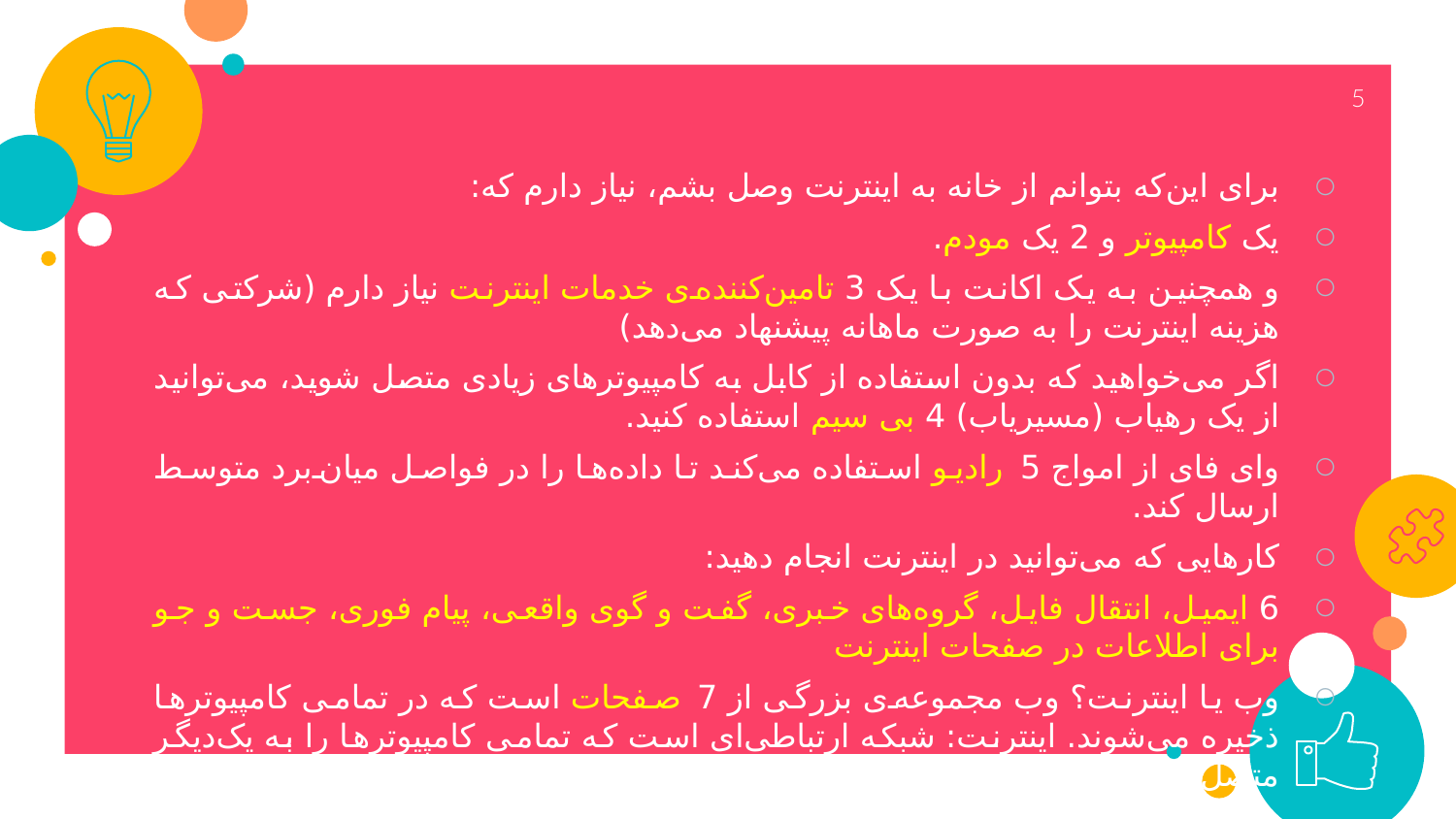

5
برای این‌که بتوانم از خانه به اینترنت وصل بشم، نیاز دارم که:
یک کامپیوتر و 2 یک مودم.
و همچنین به یک اکانت با یک 3 تامین‌کننده‌ی خدمات اینترنت نیاز دارم (شرکتی که هزینه اینترنت را به صورت ماهانه پیشنهاد می‌دهد)
اگر می‌خواهید که بدون استفاده از کابل به کامپیوترهای زیادی متصل شوید، می‌توانید از یک رهیاب (مسیریاب) 4 بی سیم استفاده کنید.
وای فای از امواج 5 رادیو استفاده می‌کند تا داده‌ها را در فواصل میان‌برد متوسط ارسال کند.
کارهایی که می‌توانید در اینترنت انجام دهید:
6 ایمیل، انتقال فایل، گروه‌های خبری، گفت و گوی واقعی، پیام فوری، جست و جو برای اطلاعات در صفحات اینترنت
وب یا اینترنت؟ وب مجموعه‌ی بزرگی از 7 صفحات است که در تمامی کامپیوترها ذخیره می‌شوند. اینترنت: شبکه ارتباطی‌ای است که تمامی کامپیوترها را به یک‌دیگر متصل می‌کنند.